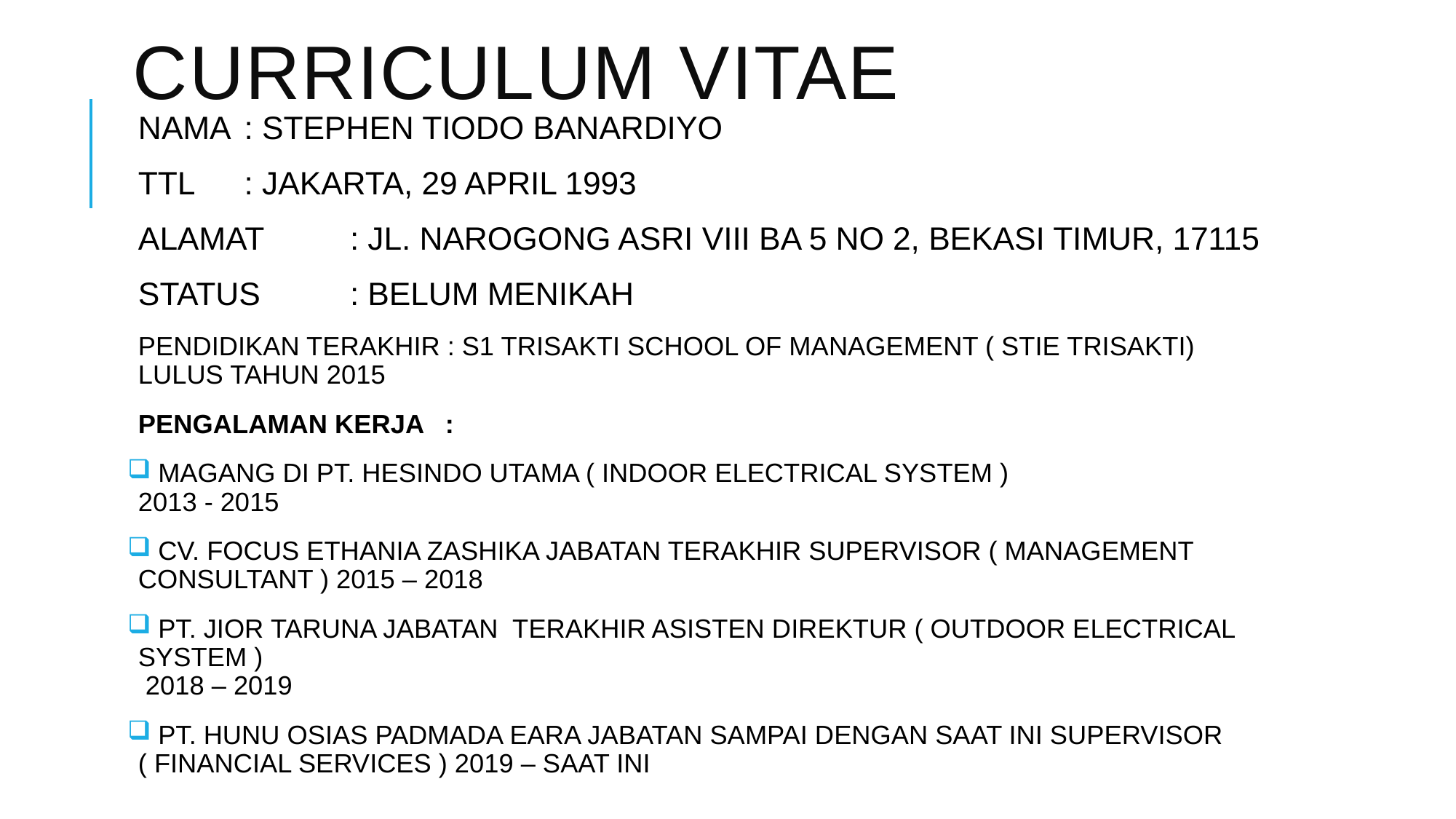

# CURRICULUM VITAE
NAMA 		: STEPHEN TIODO BANARDIYO
TTL		: JAKARTA, 29 APRIL 1993
ALAMAT	: JL. NAROGONG ASRI VIII BA 5 NO 2, BEKASI TIMUR, 17115
STATUS	: BELUM MENIKAH
PENDIDIKAN TERAKHIR : S1 TRISAKTI SCHOOL OF MANAGEMENT ( STIE TRISAKTI) LULUS TAHUN 2015
PENGALAMAN KERJA   :
 MAGANG DI PT. HESINDO UTAMA ( INDOOR ELECTRICAL SYSTEM )
2013 - 2015
 CV. FOCUS ETHANIA ZASHIKA JABATAN TERAKHIR SUPERVISOR ( MANAGEMENT CONSULTANT ) 2015 – 2018
 PT. JIOR TARUNA JABATAN  TERAKHIR ASISTEN DIREKTUR ( OUTDOOR ELECTRICAL SYSTEM )
 2018 – 2019
 PT. HUNU OSIAS PADMADA EARA JABATAN SAMPAI DENGAN SAAT INI SUPERVISOR ( FINANCIAL SERVICES ) 2019 – SAAT INI